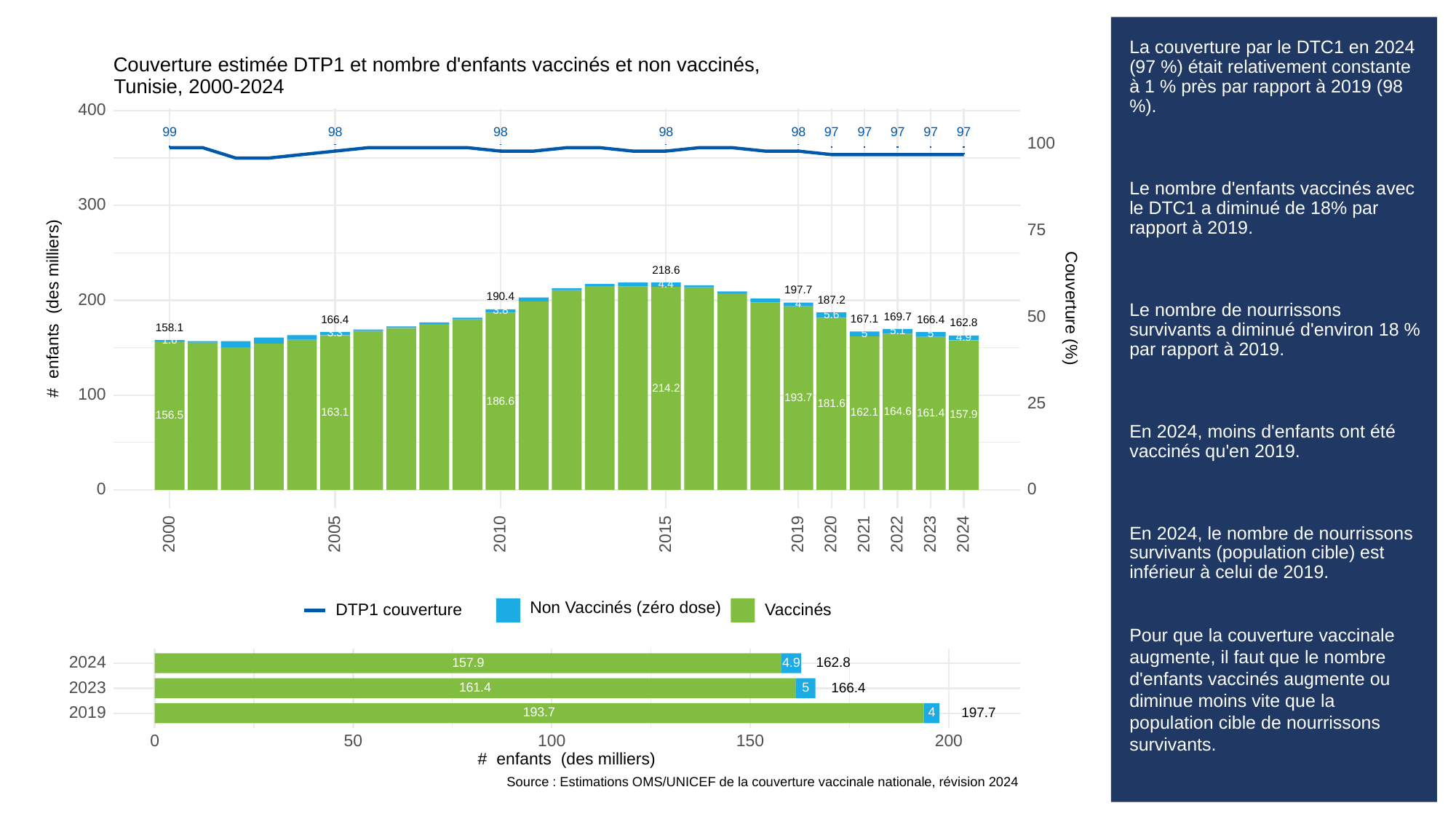

# La couverture par le DTC1 en 2024 (97 %) était relativement constante à 1 % près par rapport à 2019 (98 %).

Le nombre d'enfants vaccinés avec le DTC1 a diminué de 18% par rapport à 2019.

Le nombre de nourrissons survivants a diminué d'environ 18 % par rapport à 2019.

En 2024, moins d'enfants ont été vaccinés qu'en 2019.

En 2024, le nombre de nourrissons survivants (population cible) est inférieur à celui de 2019.

Pour que la couverture vaccinale augmente, il faut que le nombre d'enfants vaccinés augmente ou diminue moins vite que la population cible de nourrissons survivants.

Couverture estimée DTP1 et nombre d'enfants vaccinés et non vaccinés,
Tunisie, 2000-2024
400

99
98
98
98
98
97
97
97
97
97
100

300

75

218.6
4.4

197.7

190.4

200
187.2

4
#  enfants  (des milliers)
Couverture (%)

3.8

50
5.6

169.7

167.1
166.4
166.4

162.8

158.1

5.1

3.3
5
5

4.9

1.6

214.2
100
193.7

186.6
25
181.6
164.6
163.1
162.1
161.4
157.9
156.5

0
0

2023
2000
2005
2010
2015
2019
2020
2021
2022
2024

Non Vaccinés (zéro dose)
Vaccinés
DTP1 couverture

2024
162.8
157.9
4.9

2023
166.4
161.4
5

2019
197.7
193.7
4

0
50
100
150
200
#  enfants  (des milliers)
Source : Estimations OMS/UNICEF de la couverture vaccinale nationale, révision 2024